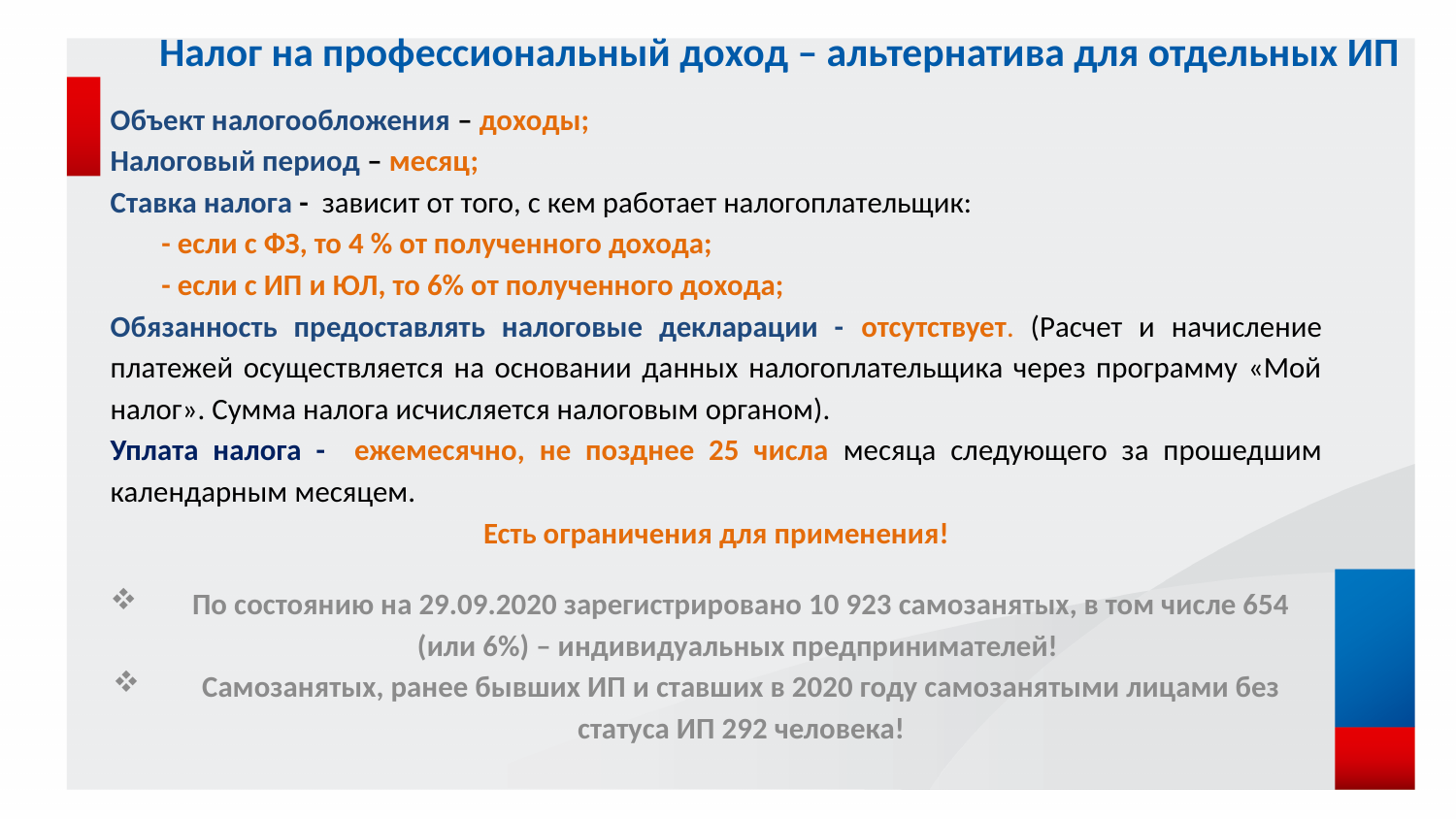

# Налог на профессиональный доход – альтернатива для отдельных ИП
Объект налогообложения – доходы;
Налоговый период – месяц;
Ставка налога -  зависит от того, с кем работает налогоплательщик:
- если с ФЗ, то 4 % от полученного дохода;
- если с ИП и ЮЛ, то 6% от полученного дохода;
Обязанность предоставлять налоговые декларации - отсутствует. (Расчет и начисление платежей осуществляется на основании данных налогоплательщика через программу «Мой налог». Сумма налога исчисляется налоговым органом).
Уплата налога -  ежемесячно, не позднее 25 числа месяца следующего за прошедшим календарным месяцем.
Есть ограничения для применения!

По состоянию на 29.09.2020 зарегистрировано 10 923 самозанятых, в том числе 654 (или 6%) – индивидуальных предпринимателей!
Самозанятых, ранее бывших ИП и ставших в 2020 году самозанятыми лицами без статуса ИП 292 человека!